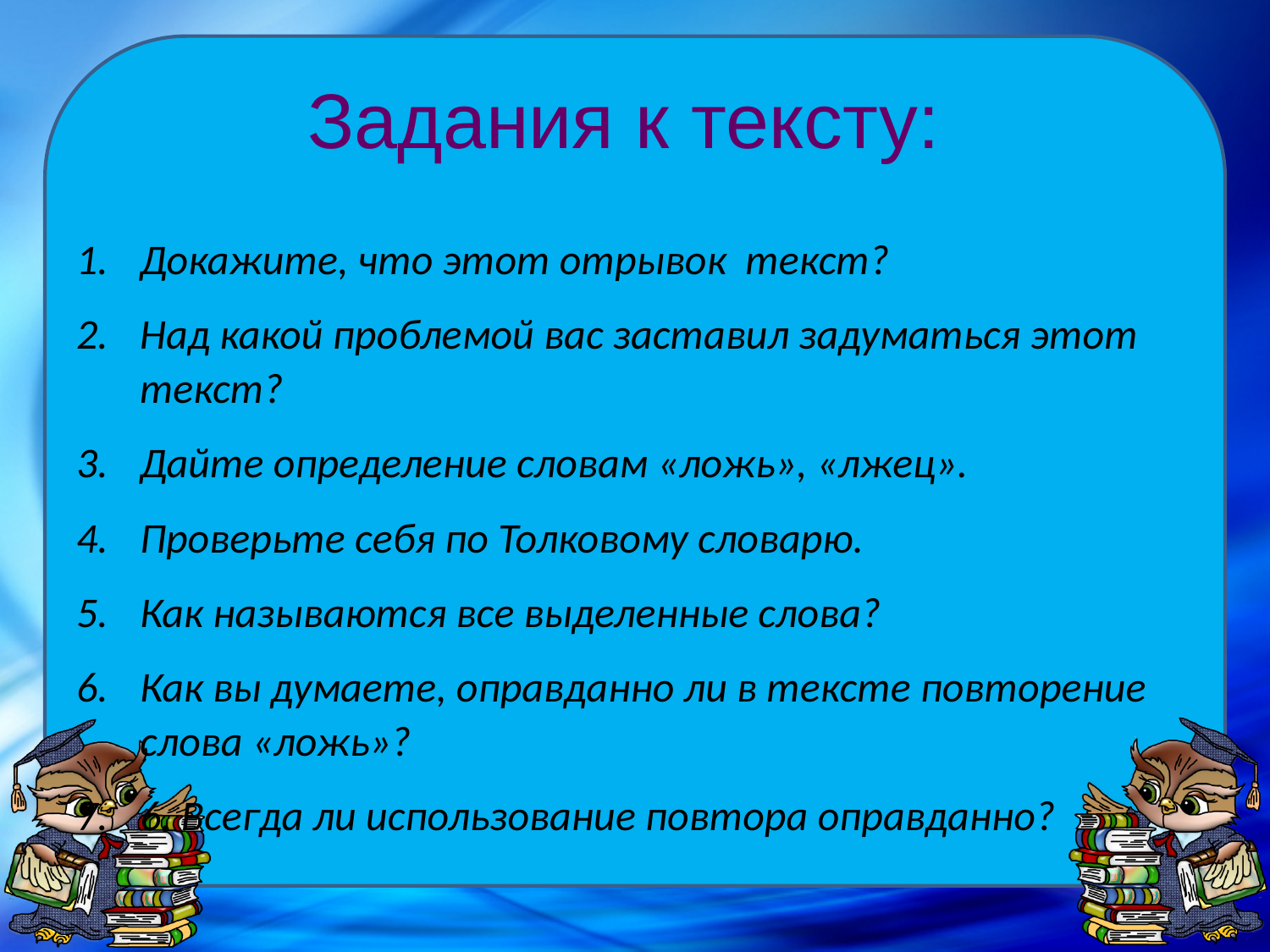

# Задания к тексту:
Докажите, что этот отрывок  текст?
Над какой проблемой вас заставил задуматься этот текст?
Дайте определение словам «ложь», «лжец».
Проверьте себя по Толковому словарю.
Как называются все выделенные слова?
Как вы думаете, оправданно ли в тексте повторение слова «ложь»?
6. Всегда ли использование повтора оправданно?